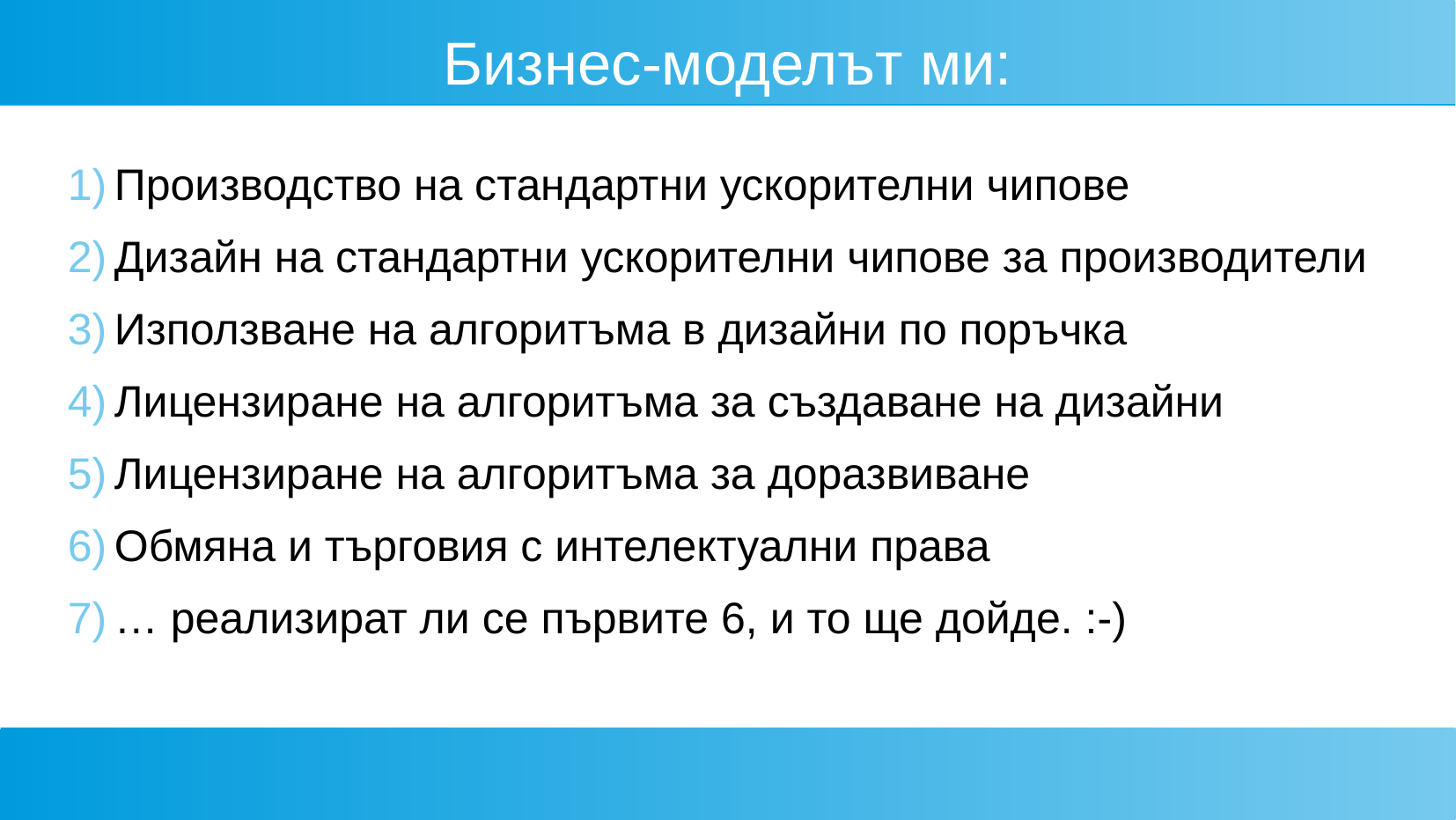

# Бизнес-моделът ми:
Производство на стандартни ускорителни чипове
Дизайн на стандартни ускорителни чипове за производители
Използване на алгоритъма в дизайни по поръчка
Лицензиране на алгоритъма за създаване на дизайни
Лицензиране на алгоритъма за доразвиване
Обмяна и търговия с интелектуални права
… реализират ли се първите 6, и то ще дойде. :-)